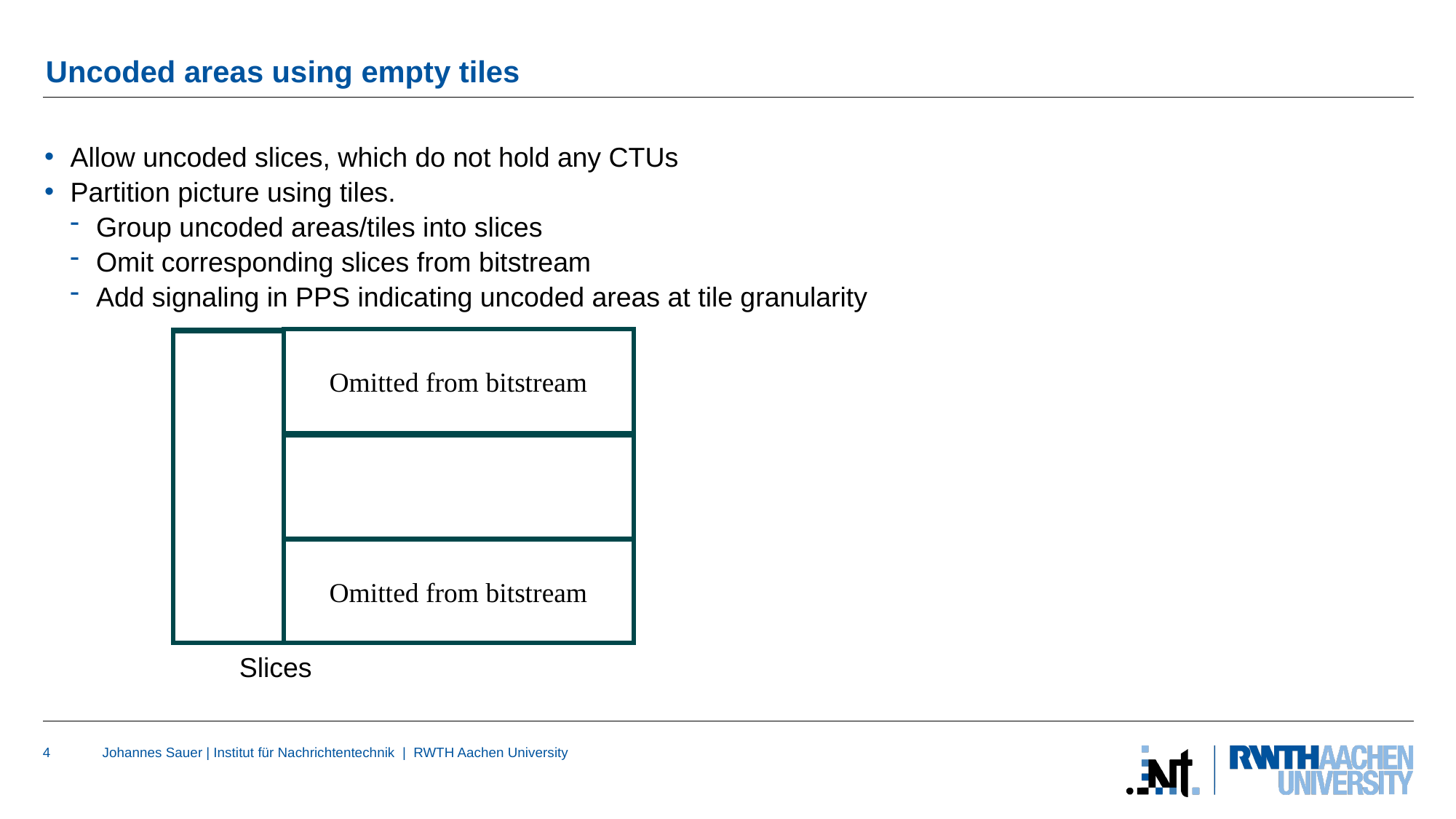

# Uncoded areas using empty tiles
Allow uncoded slices, which do not hold any CTUs
Partition picture using tiles.
Group uncoded areas/tiles into slices
Omit corresponding slices from bitstream
Add signaling in PPS indicating uncoded areas at tile granularity
Omitted from bitstream
sdf

Omitted from bitstream
Slices